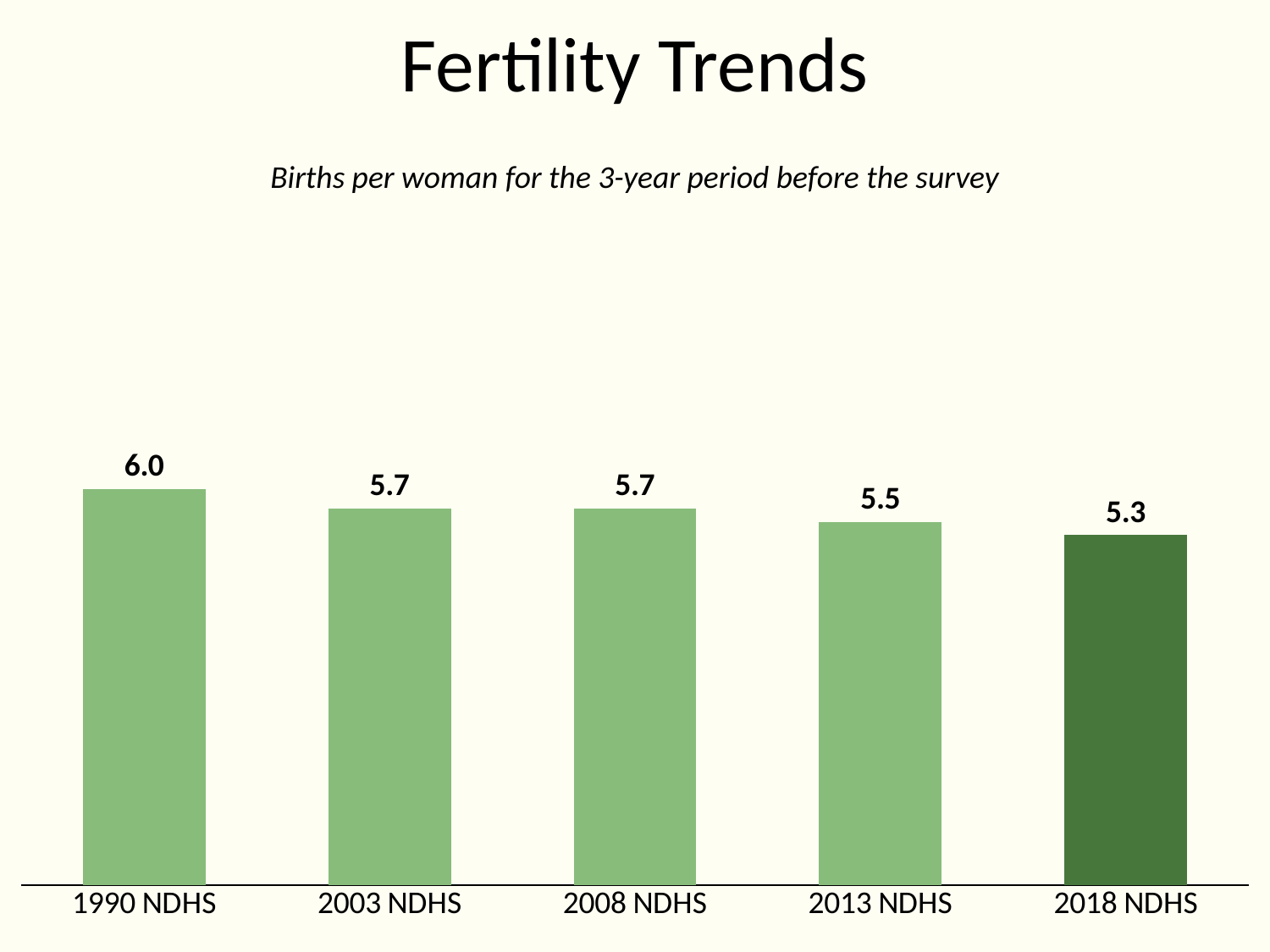

# Fertility Trends
Births per woman for the 3-year period before the survey

### Chart

| Category | Series 1 |
|---|---|
| 1990 NDHS | 6.0 |
| 2003 NDHS | 5.7 |
| 2008 NDHS | 5.7 |
| 2013 NDHS | 5.5 |
| 2018 NDHS | 5.3 |